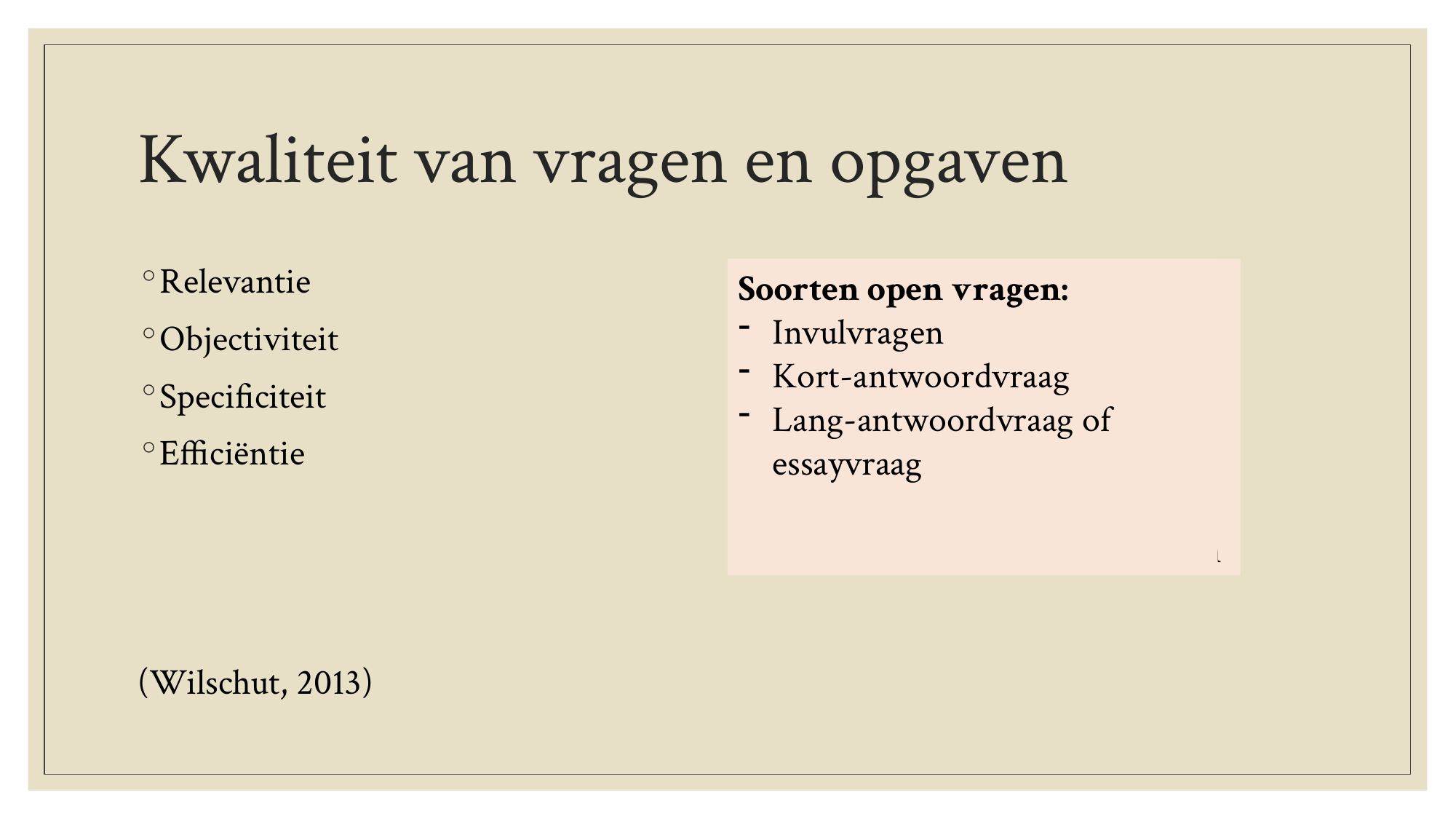

# Kwaliteit van vragen en opgaven
Relevantie
Objectiviteit
Specificiteit
Efficiëntie

(Wilschut, 2013)

Soorten gesloten vragen:
Meerkeuze
Juist/Onjuist
Combineervragen
Rangschikkingsvragen
Sorteervragen
Meervoudige meerkeuzevragen
Soorten open vragen:
Invulvragen
Kort-antwoordvraag
Lang-antwoordvraag of essayvraag